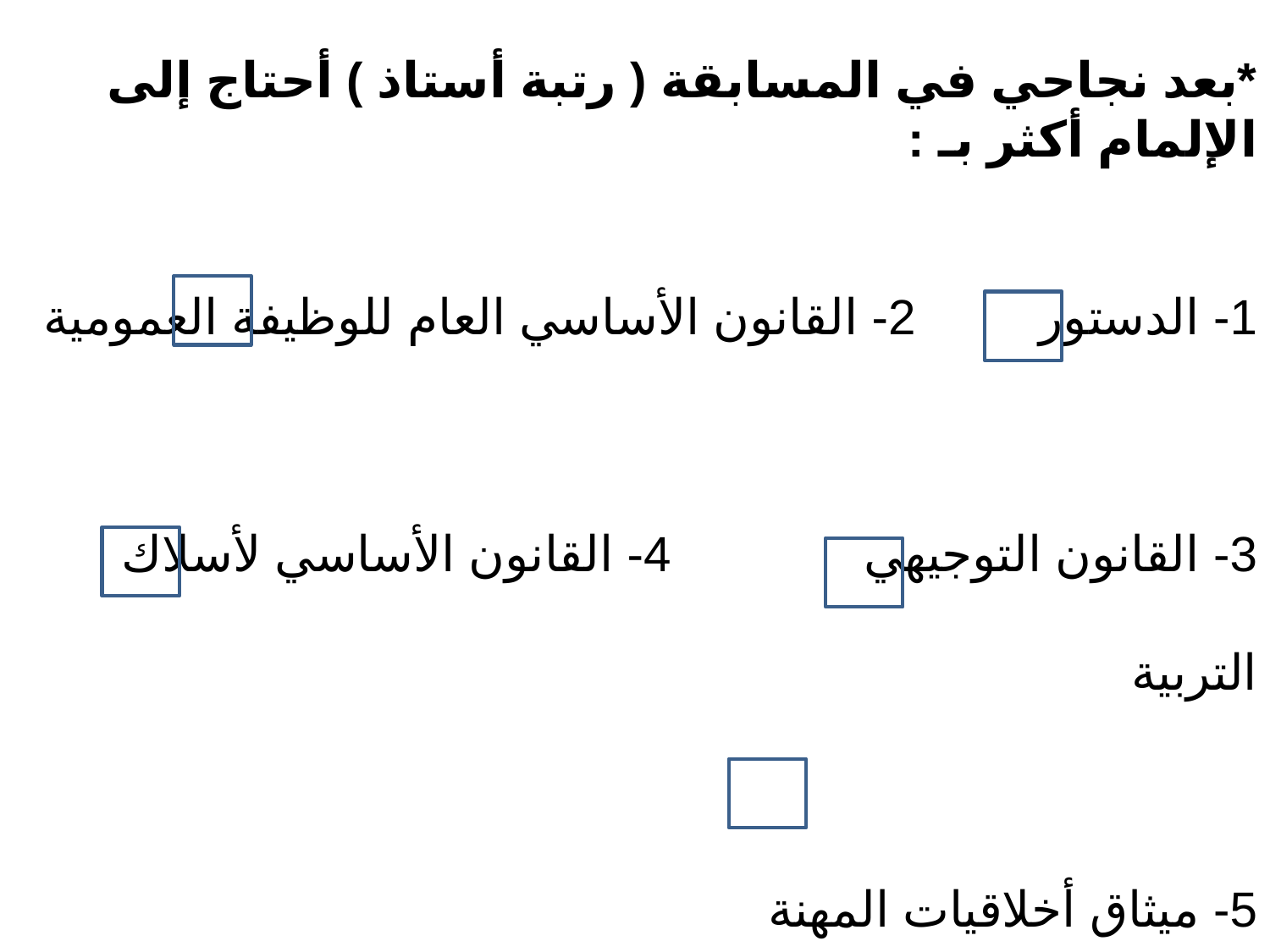

*بعد نجاحي في المسابقة ( رتبة أستاذ ) أحتاج إلى الإلمام أكثر بـ :

1- الدستور         2- القانون الأساسي العام للوظيفة العمومية

3- القانون التوجيهي              4- القانون الأساسي لأسلاك التربية

5- ميثاق أخلاقيات المهنة